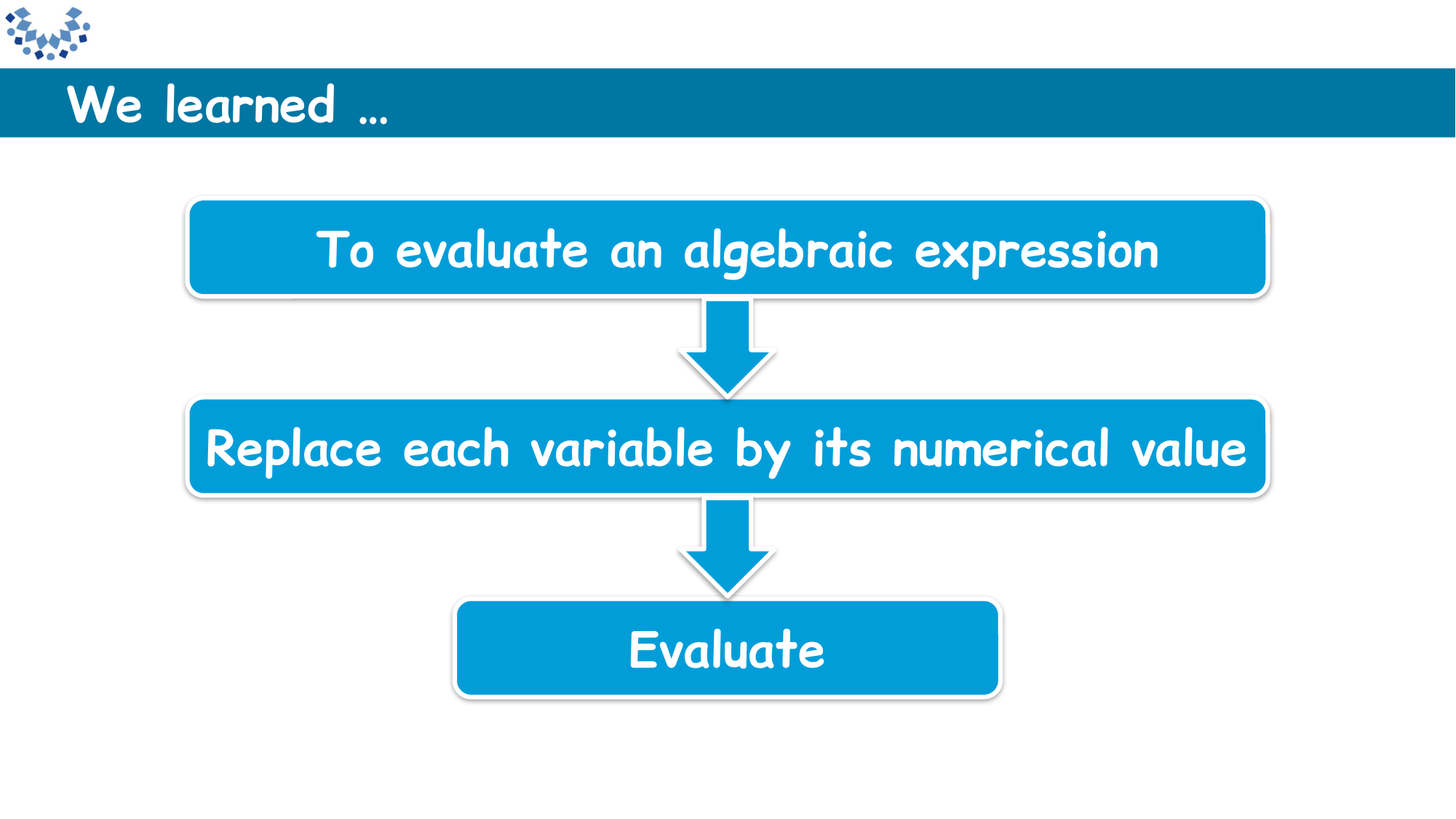

We learned …
 To evaluate an algebraic expression

Replace each variable by its numerical value

Evaluate